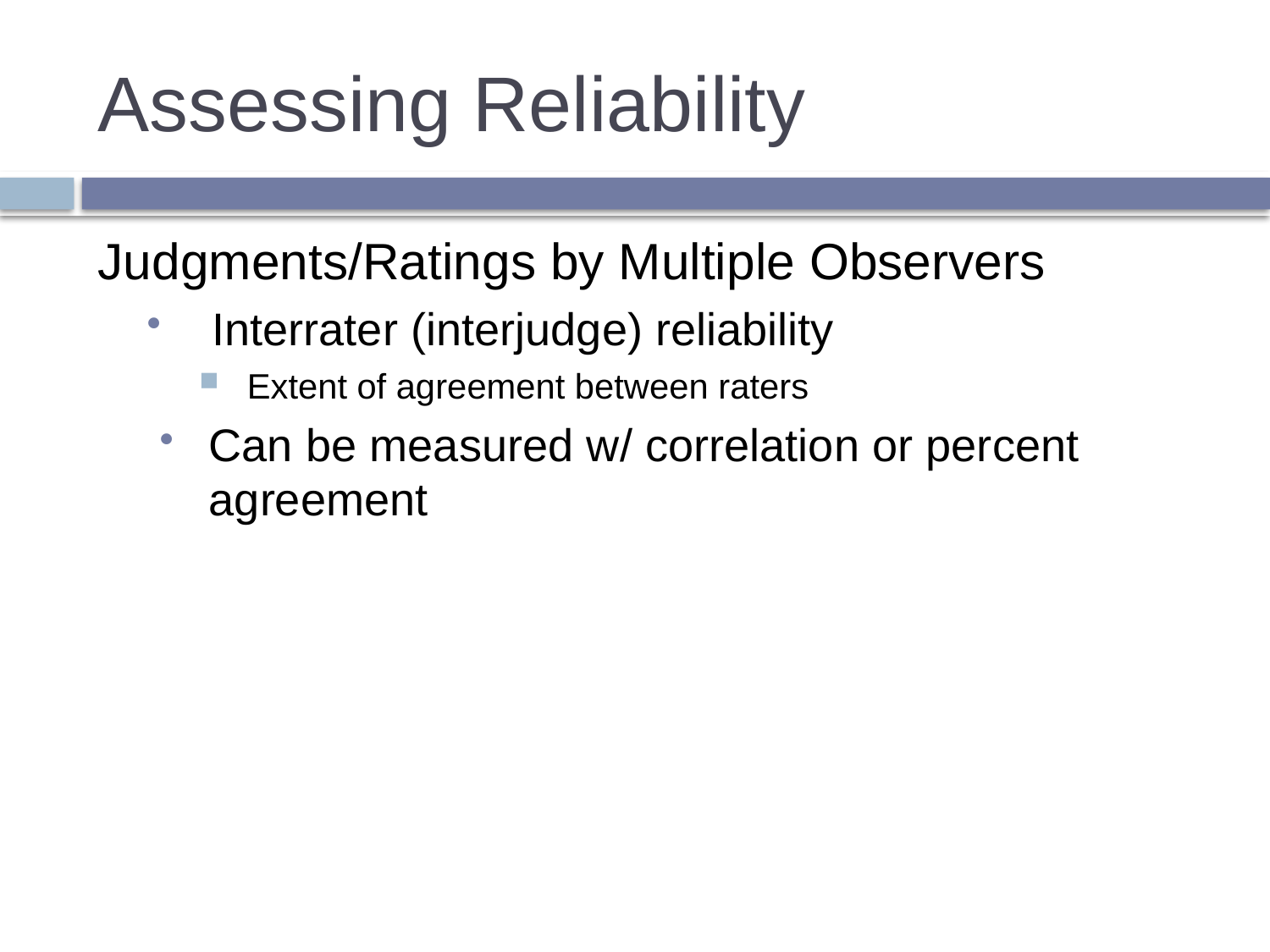

# Assessing Reliability
Judgments/Ratings by Multiple Observers
Interrater (interjudge) reliability
Extent of agreement between raters
Can be measured w/ correlation or percent agreement